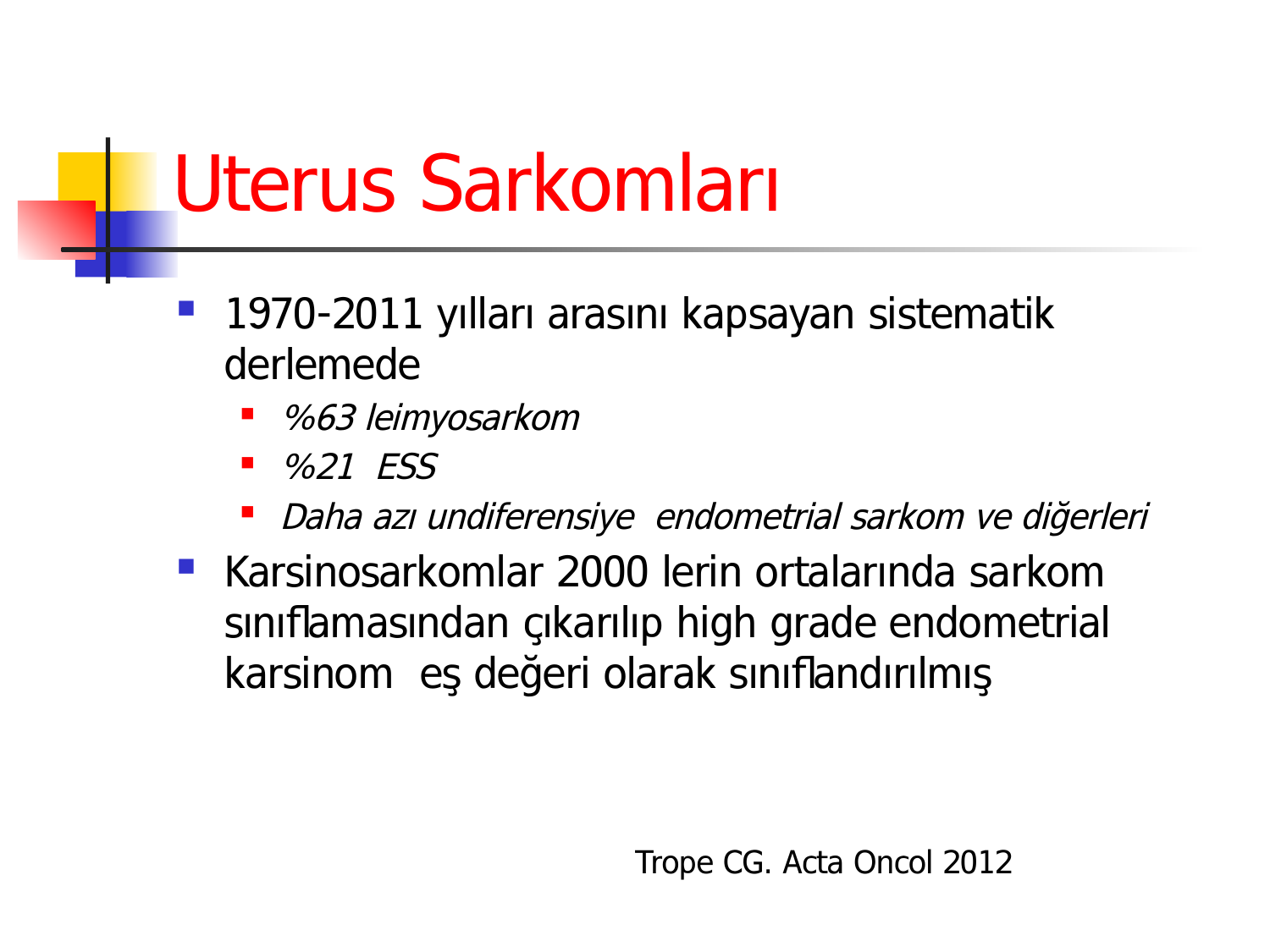

# Uterus Sarkomları
1970-2011 yılları arasını kapsayan sistematik derlemede
%63 leimyosarkom
%21  ESS
Daha azı undiferensiye  endometrial sarkom ve diğerleri
Karsinosarkomlar 2000 lerin ortalarında sarkom sınıflamasından çıkarılıp high grade endometrial karsinom  eş değeri olarak sınıflandırılmış

Trope CG. Acta Oncol 2012